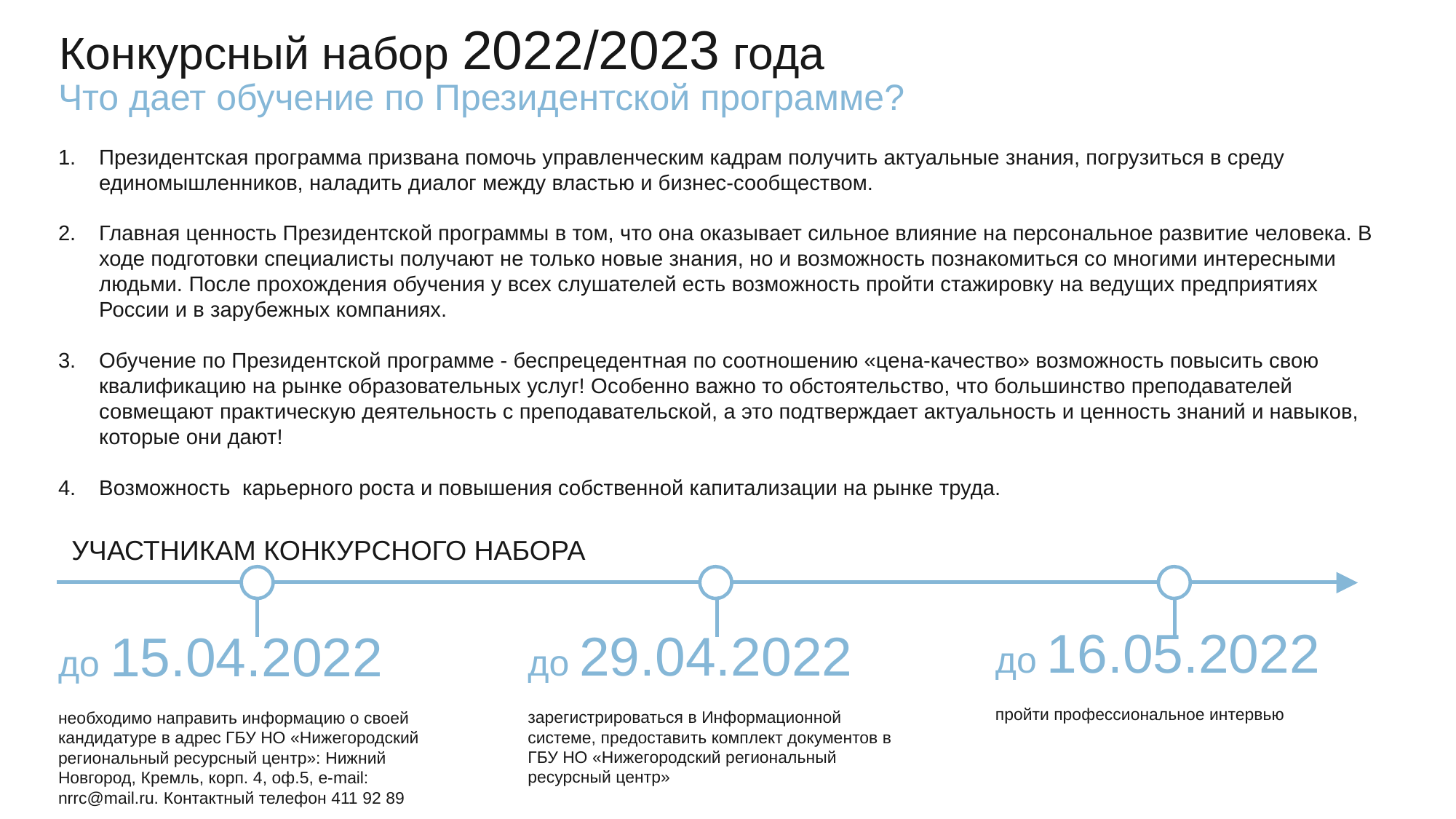

Конкурсный набор 2022/2023 года
Что дает обучение по Президентской программе?

Президентская программа призвана помочь управленческим кадрам получить актуальные знания, погрузиться в среду единомышленников, наладить диалог между властью и бизнес-сообществом.

Главная ценность Президентской программы в том, что она оказывает сильное влияние на персональное развитие человека. В ходе подготовки специалисты получают не только новые знания, но и возможность познакомиться со многими интересными людьми. После прохождения обучения у всех слушателей есть возможность пройти стажировку на ведущих предприятиях России и в зарубежных компаниях.

Обучение по Президентской программе - беспрецедентная по соотношению «цена-качество» возможность повысить свою квалификацию на рынке образовательных услуг! Особенно важно то обстоятельство, что большинство преподавателей совмещают практическую деятельность с преподавательской, а это подтверждает актуальность и ценность знаний и навыков, которые они дают!

Возможность  карьерного роста и повышения собственной капитализации на рынке труда.

УЧАСТНИКАМ КОНКУРСНОГО НАБОРА

до 16.05.2022
пройти профессиональное интервью
до 29.04.2022
зарегистрироваться в Информационной системе, предоставить комплект документов в ГБУ НО «Нижегородский региональный ресурсный центр»
до 15.04.2022
необходимо направить информацию о своей кандидатуре в адрес ГБУ НО «Нижегородский региональный ресурсный центр»: Нижний Новгород, Кремль, корп. 4, оф.5, e-mail: nrrc@mail.ru. Контактный телефон 411 92 89